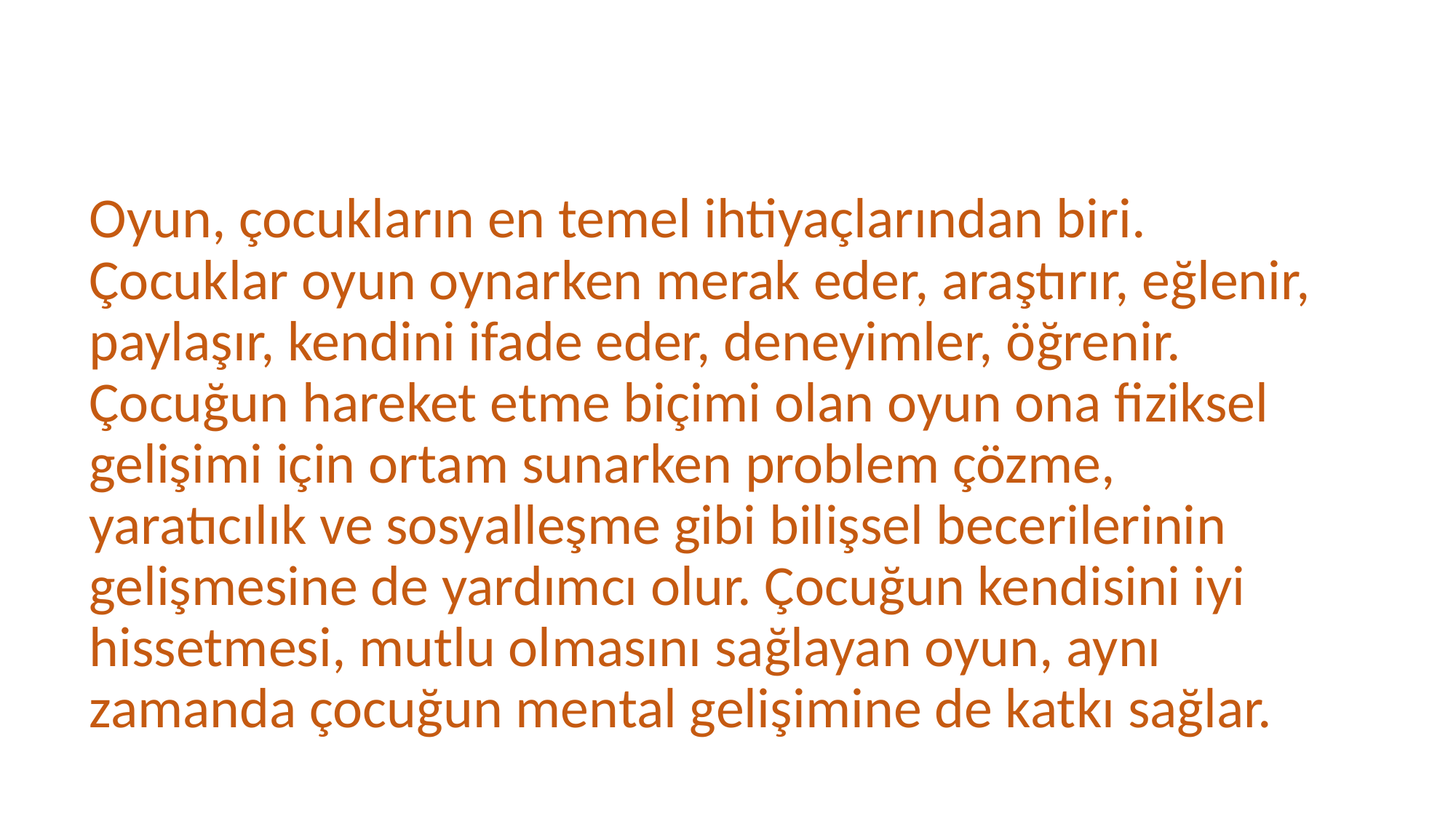

# Oyun, çocukların en temel ihtiyaçlarından biri. Çocuklar oyun oynarken merak eder, araştırır, eğlenir, paylaşır, kendini ifade eder, deneyimler, öğrenir. Çocuğun hareket etme biçimi olan oyun ona fiziksel gelişimi için ortam sunarken problem çözme, yaratıcılık ve sosyalleşme gibi bilişsel becerilerinin gelişmesine de yardımcı olur. Çocuğun kendisini iyi hissetmesi, mutlu olmasını sağlayan oyun, aynı zamanda çocuğun mental gelişimine de katkı sağlar.